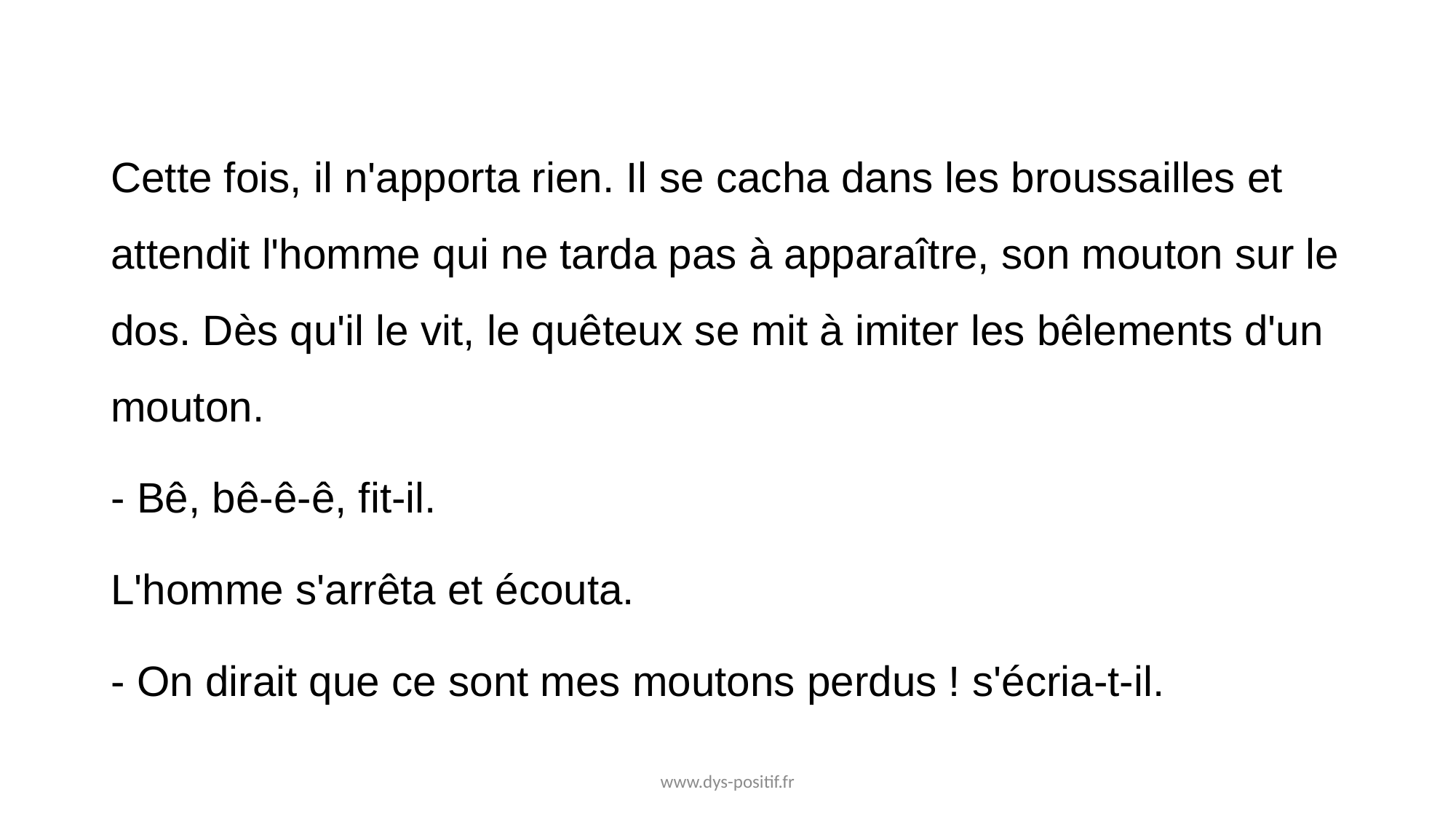

Cette fois, il n'apporta rien. Il se cacha dans les broussailles et attendit l'homme qui ne tarda pas à apparaître, son mouton sur le dos. Dès qu'il le vit, le quêteux se mit à imiter les bêlements d'un mouton.
- Bê, bê-ê-ê, fit-il.
L'homme s'arrêta et écouta.
- On dirait que ce sont mes moutons perdus ! s'écria-t-il.
www.dys-positif.fr